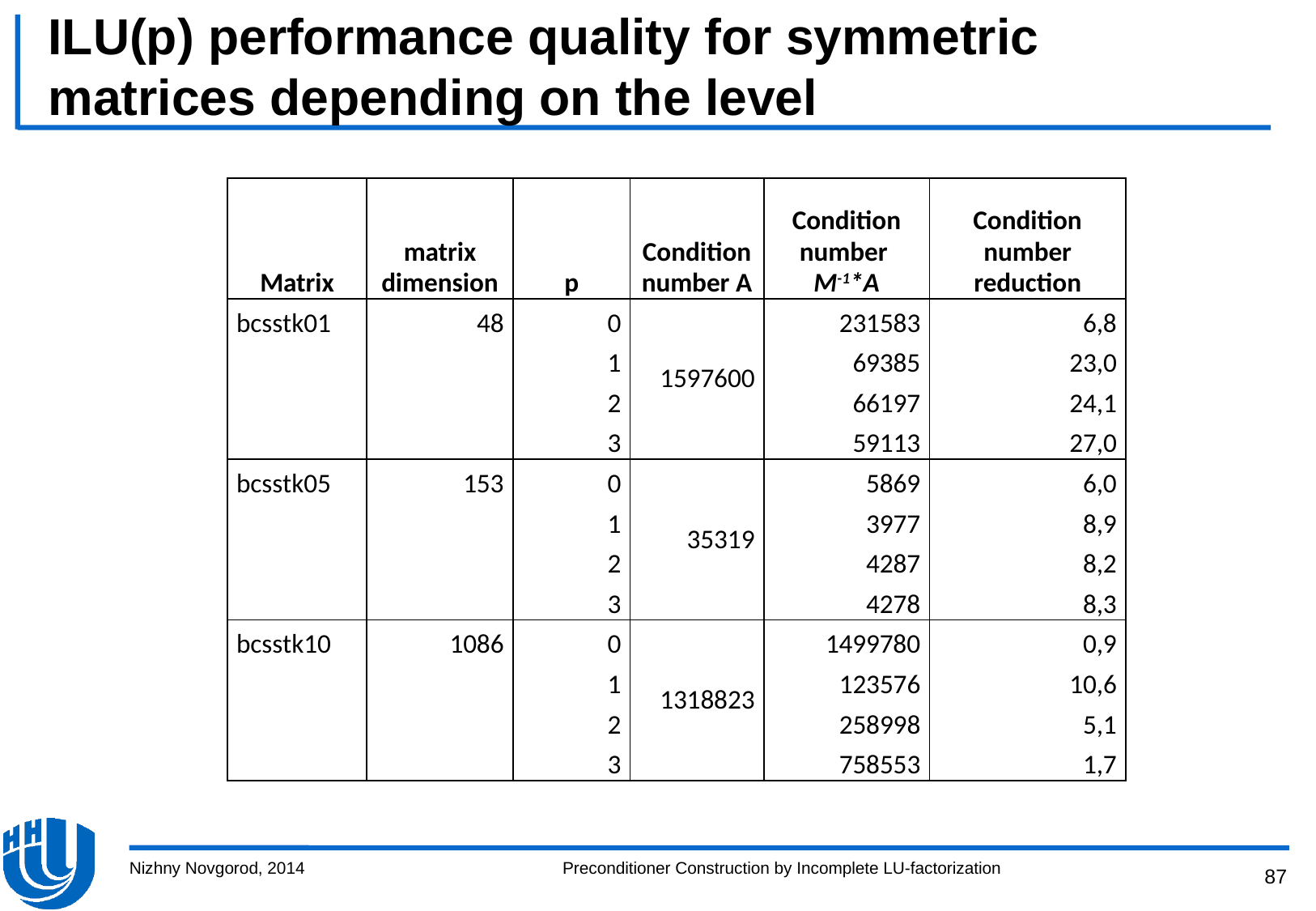

# ILU(p) performance quality for symmetric matrices depending on the level
| Matrix | matrix dimension | p | Condition number A | Condition number M-1\*A | Condition number reduction |
| --- | --- | --- | --- | --- | --- |
| bcsstk01 | 48 | 0 | 1597600 | 231583 | 6,8 |
|  |  | 1 |  | 69385 | 23,0 |
|  |  | 2 |  | 66197 | 24,1 |
|  |  | 3 |  | 59113 | 27,0 |
| bcsstk05 | 153 | 0 | 35319 | 5869 | 6,0 |
|  |  | 1 |  | 3977 | 8,9 |
|  |  | 2 |  | 4287 | 8,2 |
|  |  | 3 |  | 4278 | 8,3 |
| bcsstk10 | 1086 | 0 | 1318823 | 1499780 | 0,9 |
|  |  | 1 |  | 123576 | 10,6 |
|  |  | 2 |  | 258998 | 5,1 |
|  |  | 3 |  | 758553 | 1,7 |
Nizhny Novgorod, 2014
Preconditioner Construction by Incomplete LU-factorization